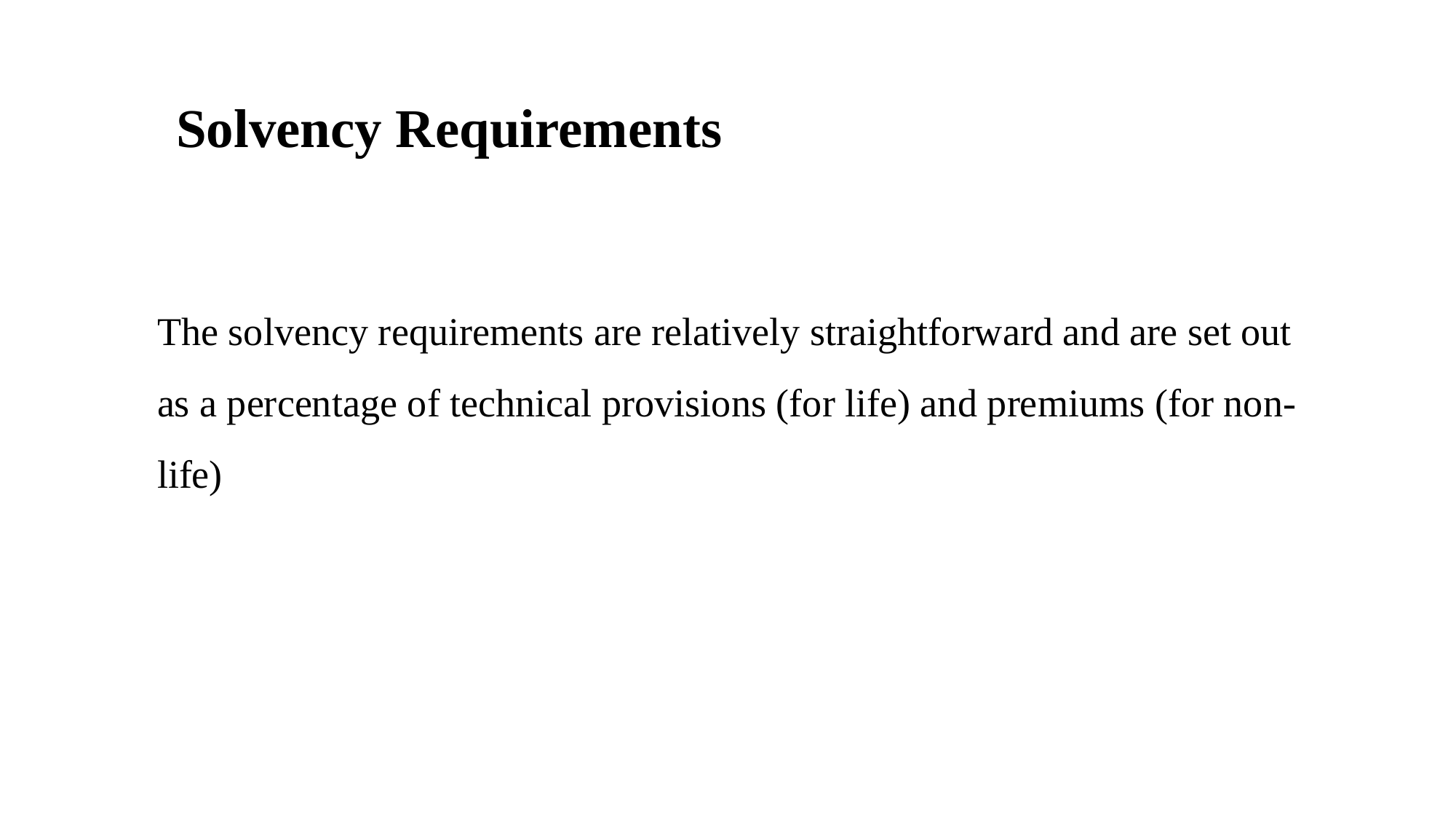

# Solvency Requirements
The solvency requirements are relatively straightforward and are set out as a percentage of technical provisions (for life) and premiums (for non-life)